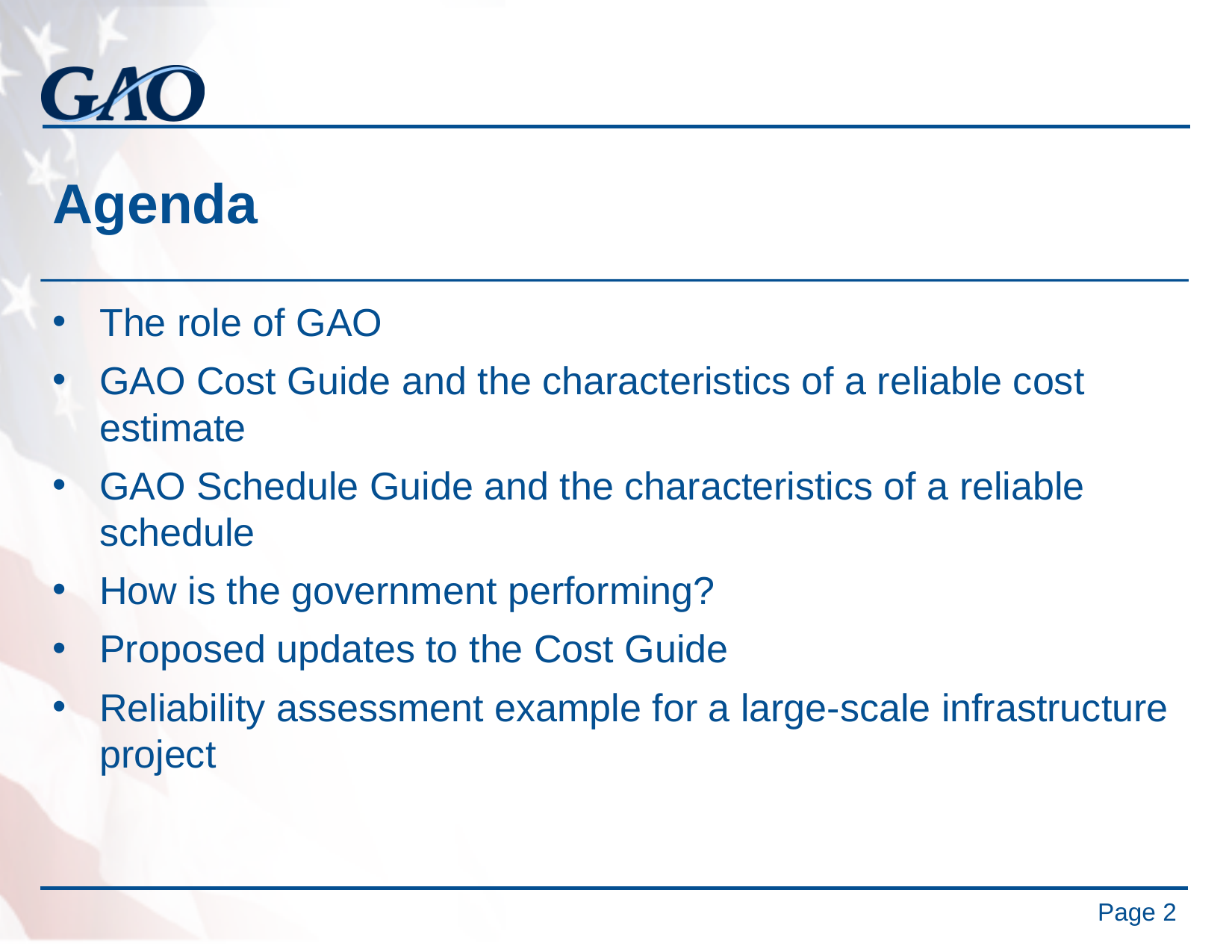

# Agenda
The role of GAO
GAO Cost Guide and the characteristics of a reliable cost estimate
GAO Schedule Guide and the characteristics of a reliable schedule
How is the government performing?
Proposed updates to the Cost Guide
Reliability assessment example for a large-scale infrastructure project

Page 2